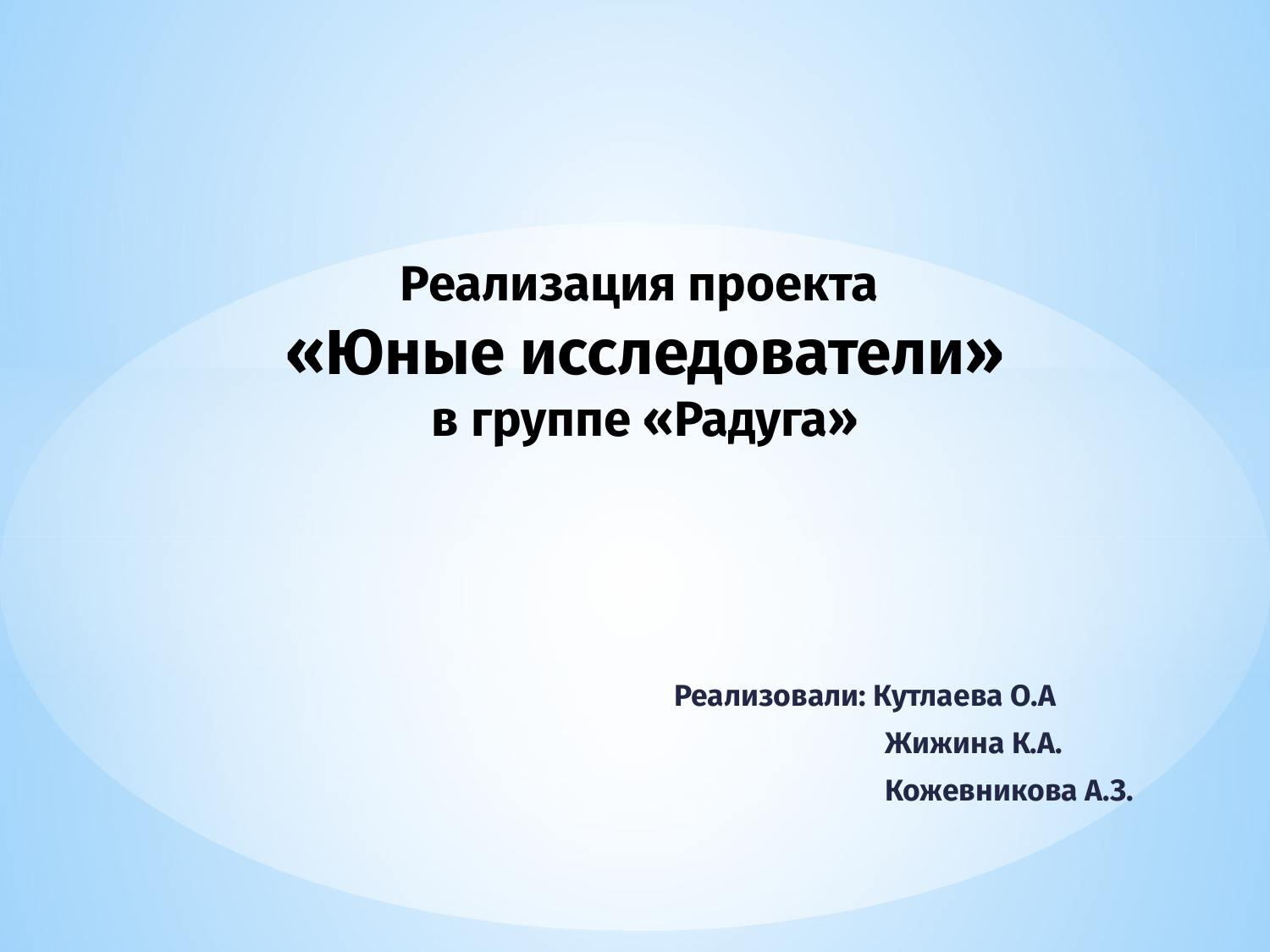

# Реализация проекта «Юные исследователи» в группе «Радуга»

			                       Реализовали: Кутлаева О.А
					                 Жижина К.А.
					                 Кожевникова А.З.